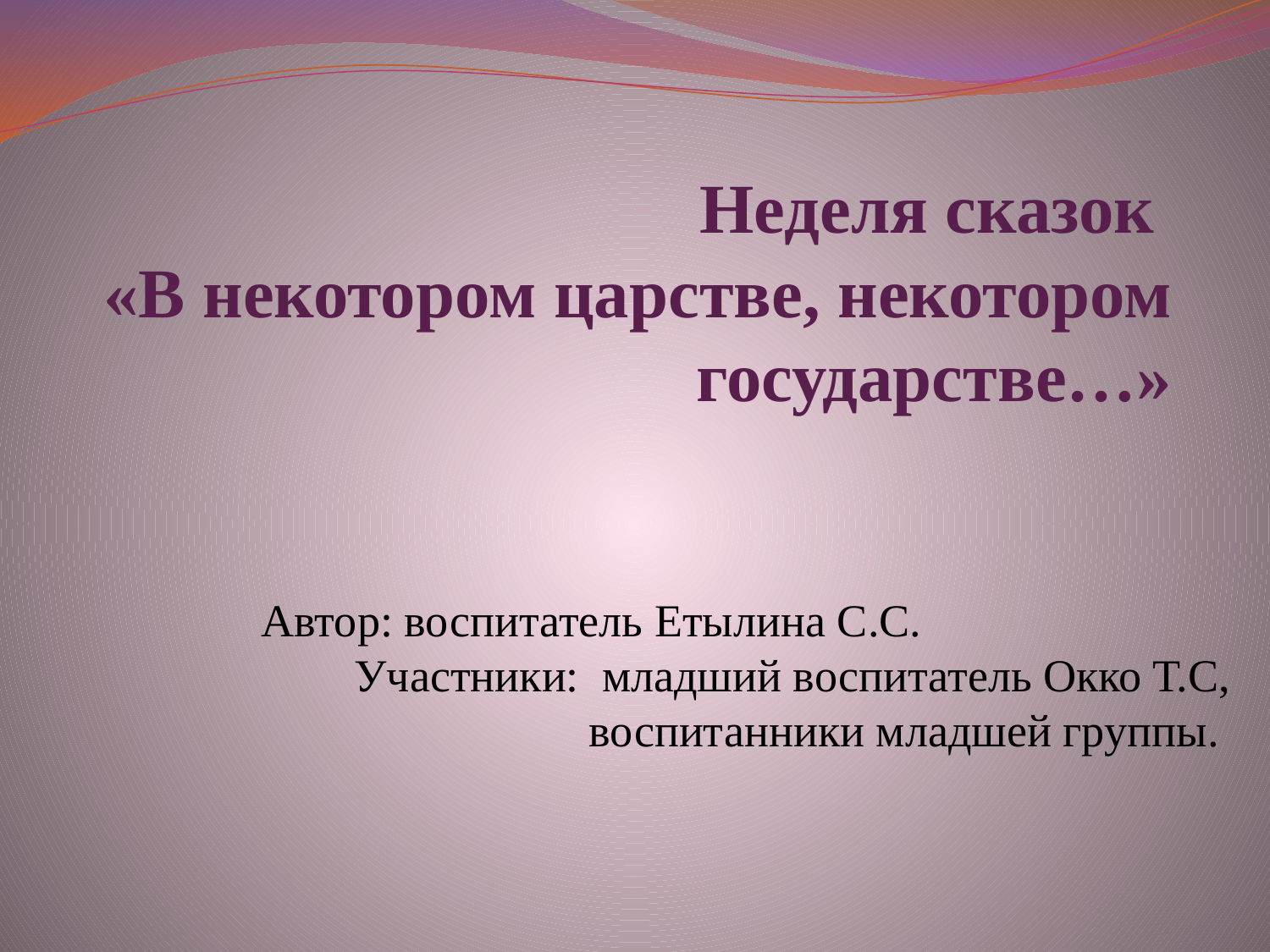

# Неделя сказок «В некотором царстве, некотором государстве…»
Автор: воспитатель Етылина С.С.                            Участники:  младший воспитатель Окко Т.С, воспитанники младшей группы.